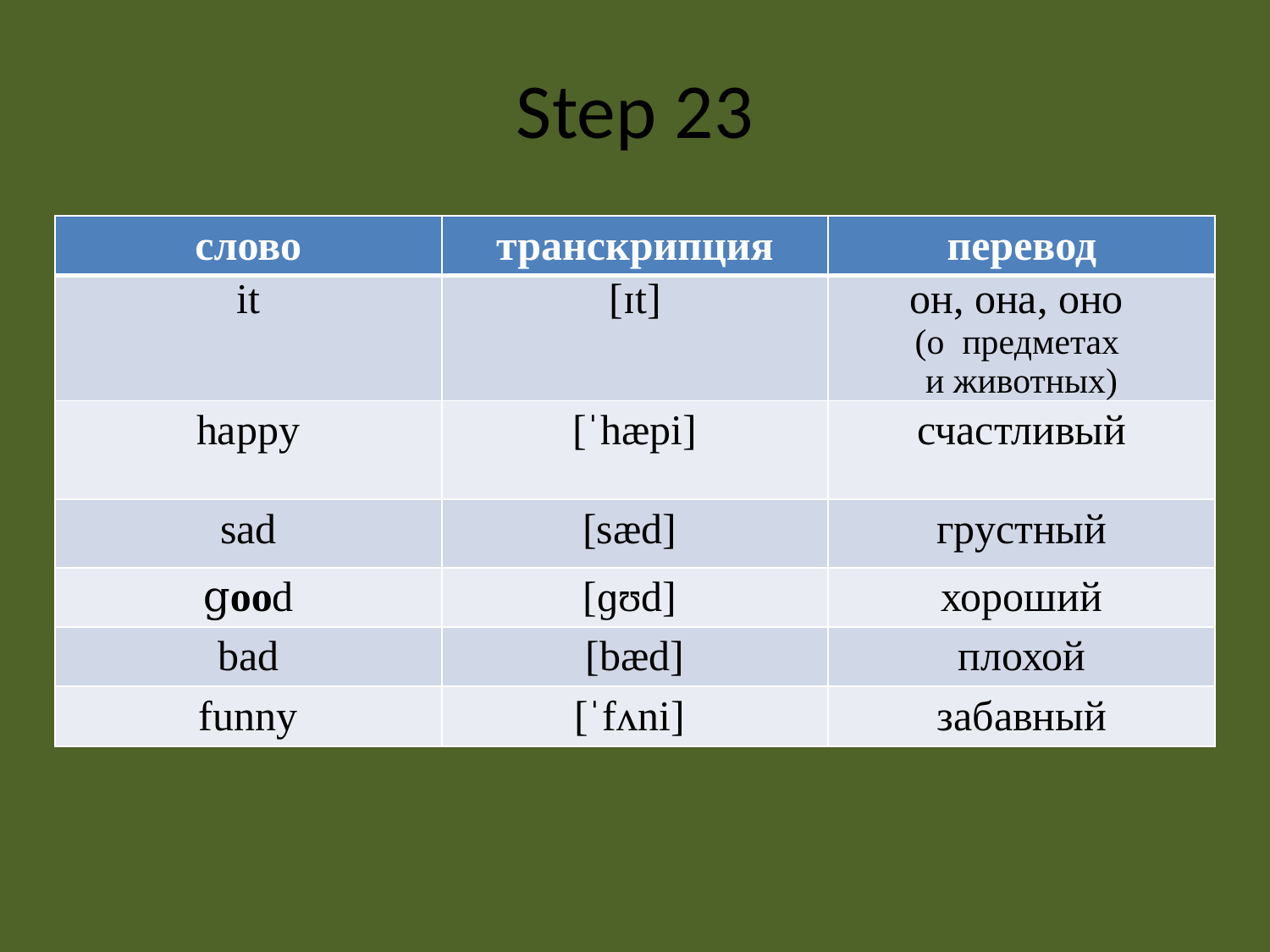

# Step 23
| слово | транскрипция | перевод |
| --- | --- | --- |
| it | [ɪt] | он, она, оно (о предметах и животных) |
| happy | [ˈhæpi] | счастливый |
| sad | [sæd] | грустный |
| ցood | [ɡʊd] | хороший |
| bad | [bæd] | плохой |
| funny | [ˈfʌni] | забавный |